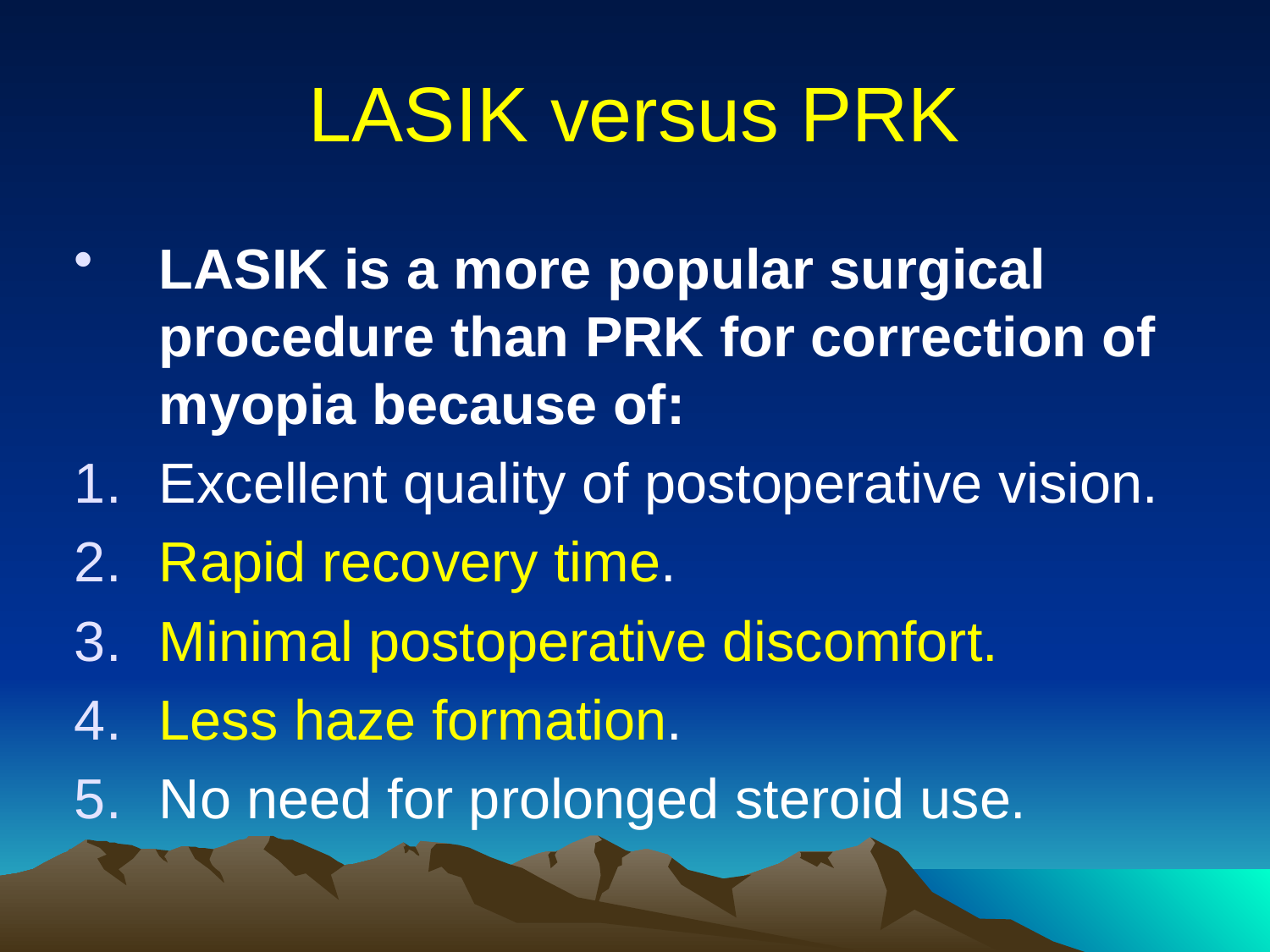

# LASIK versus PRK
LASIK is a more popular surgical procedure than PRK for correction of myopia because of:
Excellent quality of postoperative vision.
Rapid recovery time.
Minimal postoperative discomfort.
Less haze formation.
No need for prolonged steroid use.